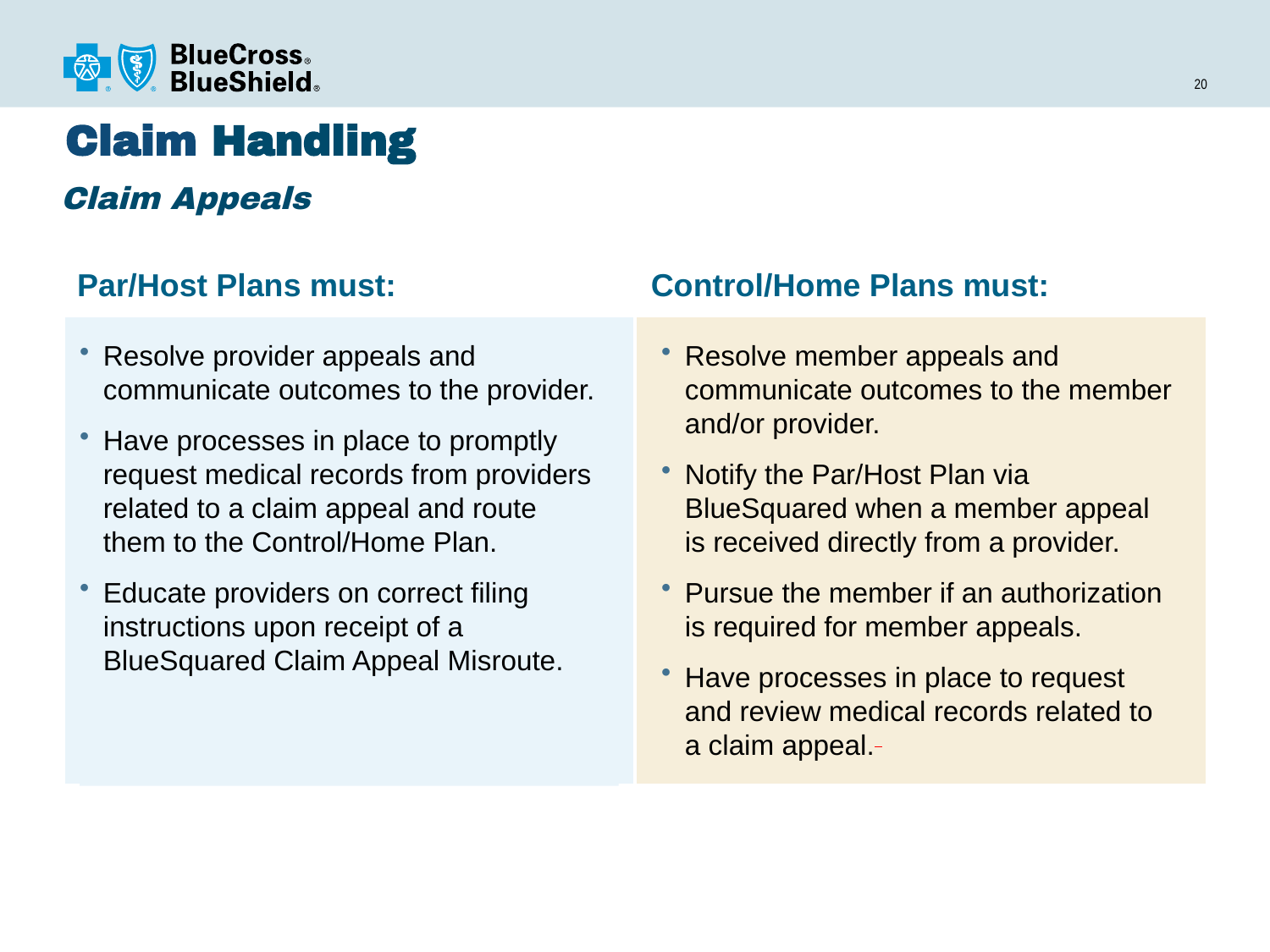

# Claim Handling
Claim Appeals

Par/Host Plans must:
Control/Home Plans must:

Resolve member appeals and communicate outcomes to the member and/or provider.
Notify the Par/Host Plan via BlueSquared when a member appeal is received directly from a provider.
Pursue the member if an authorization is required for member appeals.
Have processes in place to request and review medical records related to a claim appeal.
Resolve provider appeals and communicate outcomes to the provider.
Have processes in place to promptly request medical records from providers related to a claim appeal and route them to the Control/Home Plan.
Educate providers on correct filing instructions upon receipt of a BlueSquared Claim Appeal Misroute.